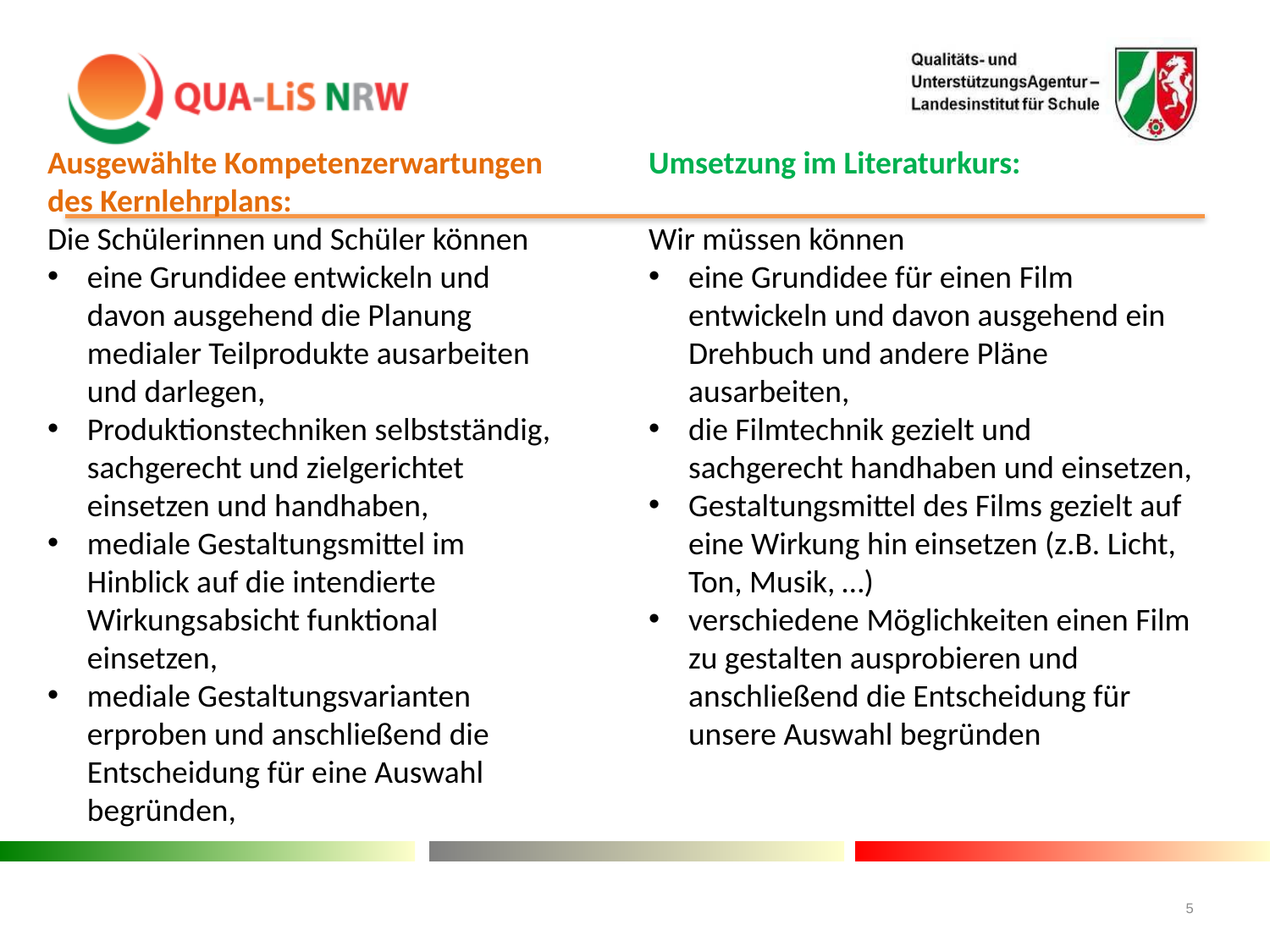

Ausgewählte Kompetenzerwartungen des Kernlehrplans:
Die Schülerinnen und Schüler können
eine Grundidee entwickeln und davon ausgehend die Planung medialer Teilprodukte ausarbeiten und darlegen,
Produktionstechniken selbstständig, sachgerecht und zielgerichtet einsetzen und handhaben,
mediale Gestaltungsmittel im Hinblick auf die intendierte Wirkungsabsicht funktional einsetzen,
mediale Gestaltungsvarianten erproben und anschließend die Entscheidung für eine Auswahl begründen,
Umsetzung im Literaturkurs:

Wir müssen können
eine Grundidee für einen Film entwickeln und davon ausgehend ein Drehbuch und andere Pläne ausarbeiten,
die Filmtechnik gezielt und sachgerecht handhaben und einsetzen,
Gestaltungsmittel des Films gezielt auf eine Wirkung hin einsetzen (z.B. Licht, Ton, Musik, …)
verschiedene Möglichkeiten einen Film zu gestalten ausprobieren und anschließend die Entscheidung für unsere Auswahl begründen
5